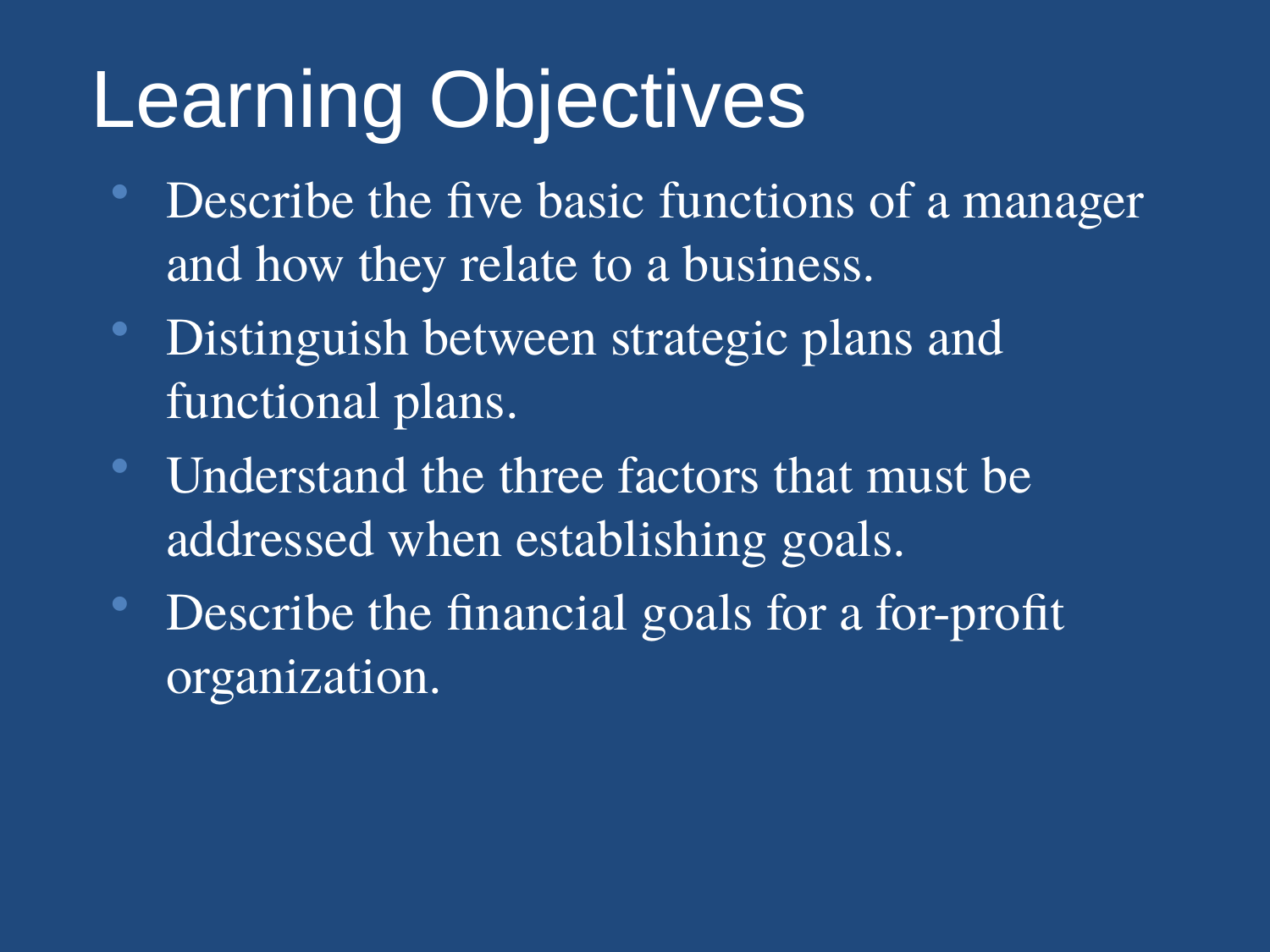

# Learning Objectives
Describe the five basic functions of a manager and how they relate to a business.
Distinguish between strategic plans and functional plans.
Understand the three factors that must be addressed when establishing goals.
Describe the financial goals for a for-profit organization.